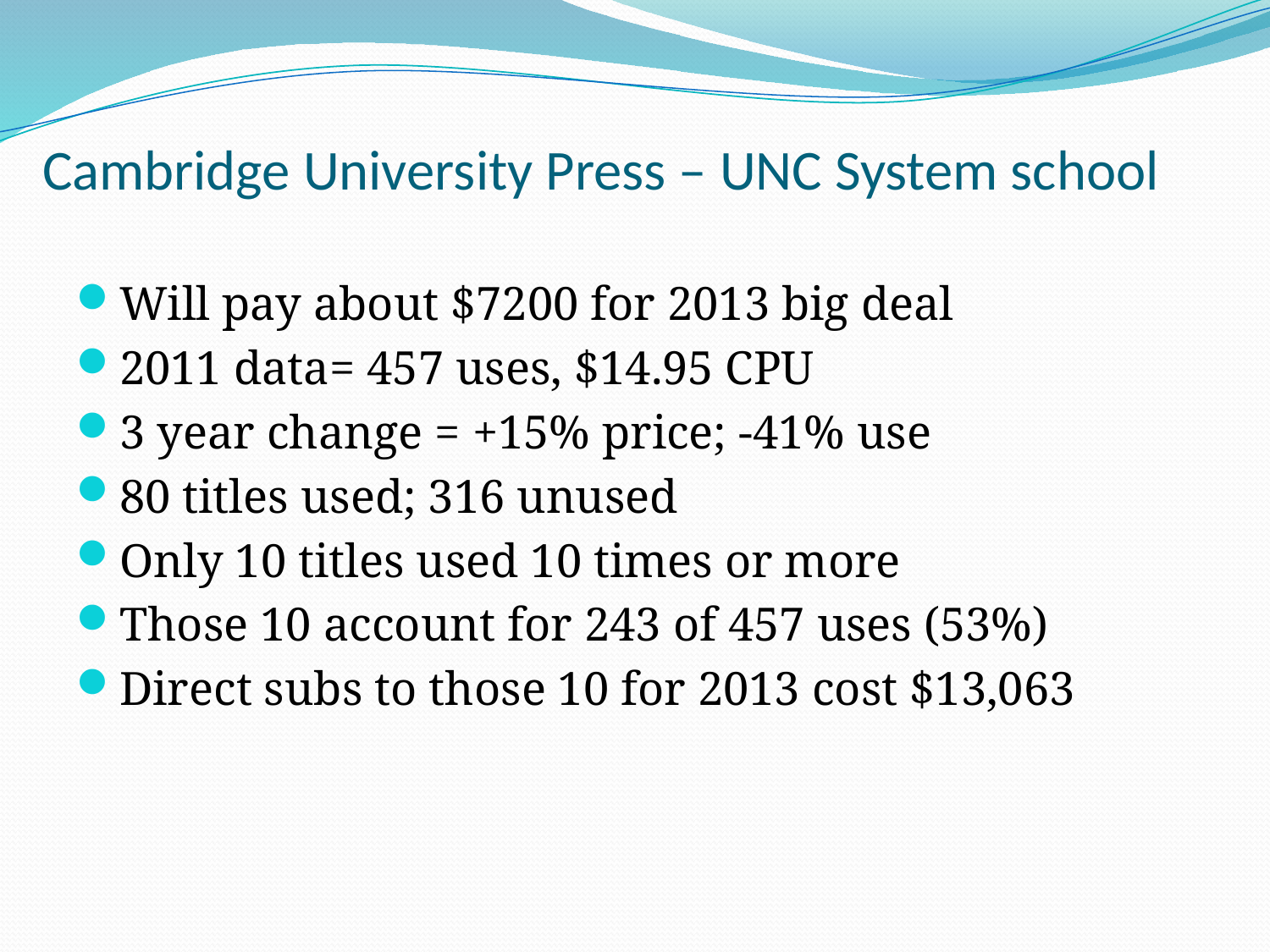

# Cambridge University Press – UNC System school
Will pay about $7200 for 2013 big deal
2011 data= 457 uses, $14.95 CPU
3 year change = +15% price; -41% use
80 titles used; 316 unused
Only 10 titles used 10 times or more
Those 10 account for 243 of 457 uses (53%)
Direct subs to those 10 for 2013 cost $13,063